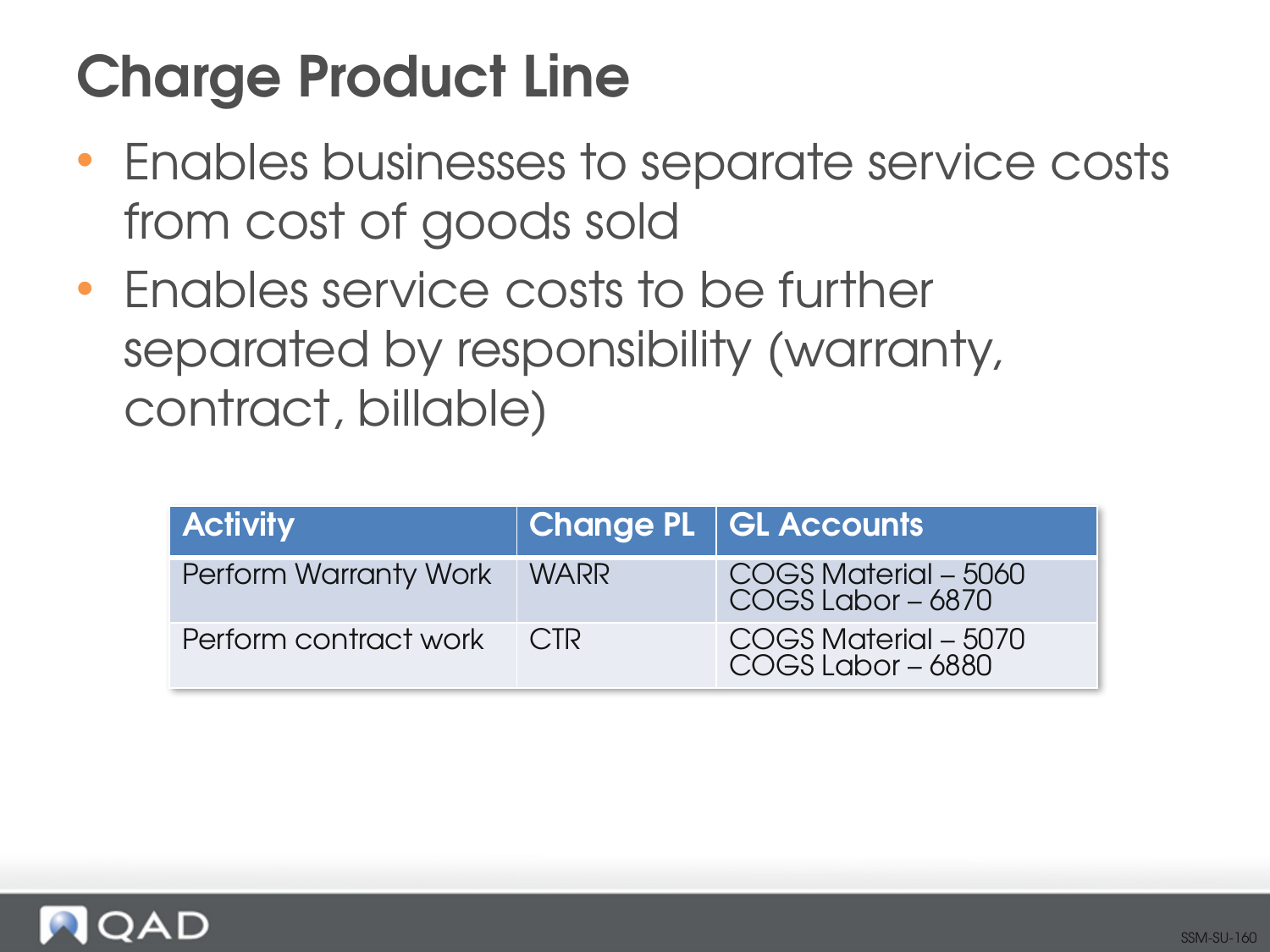

# Charge Product Line
Enables businesses to separate service costs from cost of goods sold
Enables service costs to be further separated by responsibility (warranty, contract, billable)
| Activity | Change PL | GL Accounts |
| --- | --- | --- |
| Perform Warranty Work | WARR | COGS Material – 5060 COGS Labor – 6870 |
| Perform contract work | CTR | COGS Material – 5070 COGS Labor – 6880 |
SSM-SU-160